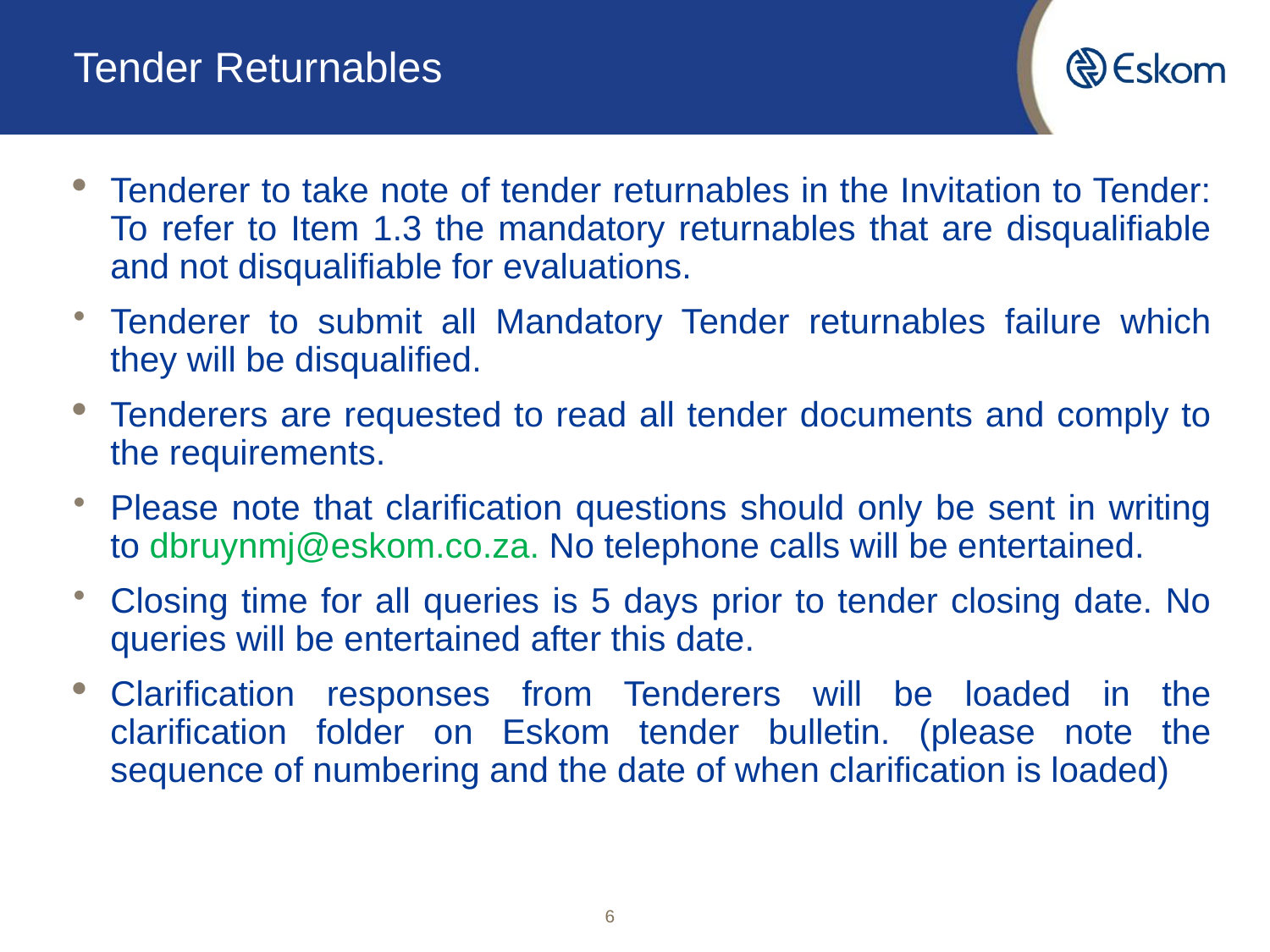

# Tender Returnables
Tenderer to take note of tender returnables in the Invitation to Tender:
To refer to Item 1.3 the mandatory returnables that are disqualifiable and not disqualifiable for evaluations.
Tenderer to submit all Mandatory Tender returnables failure which they will be disqualified.
Tenderers are requested to read all tender documents and comply to the requirements.
Please note that clarification questions should only be sent in writing to dbruynmj@eskom.co.za. No telephone calls will be entertained.
Closing time for all queries is 5 days prior to tender closing date. No queries will be entertained after this date.
Clarification responses from Tenderers will be loaded in the clarification folder on Eskom tender bulletin. (please note the sequence of numbering and the date of when clarification is loaded)

6